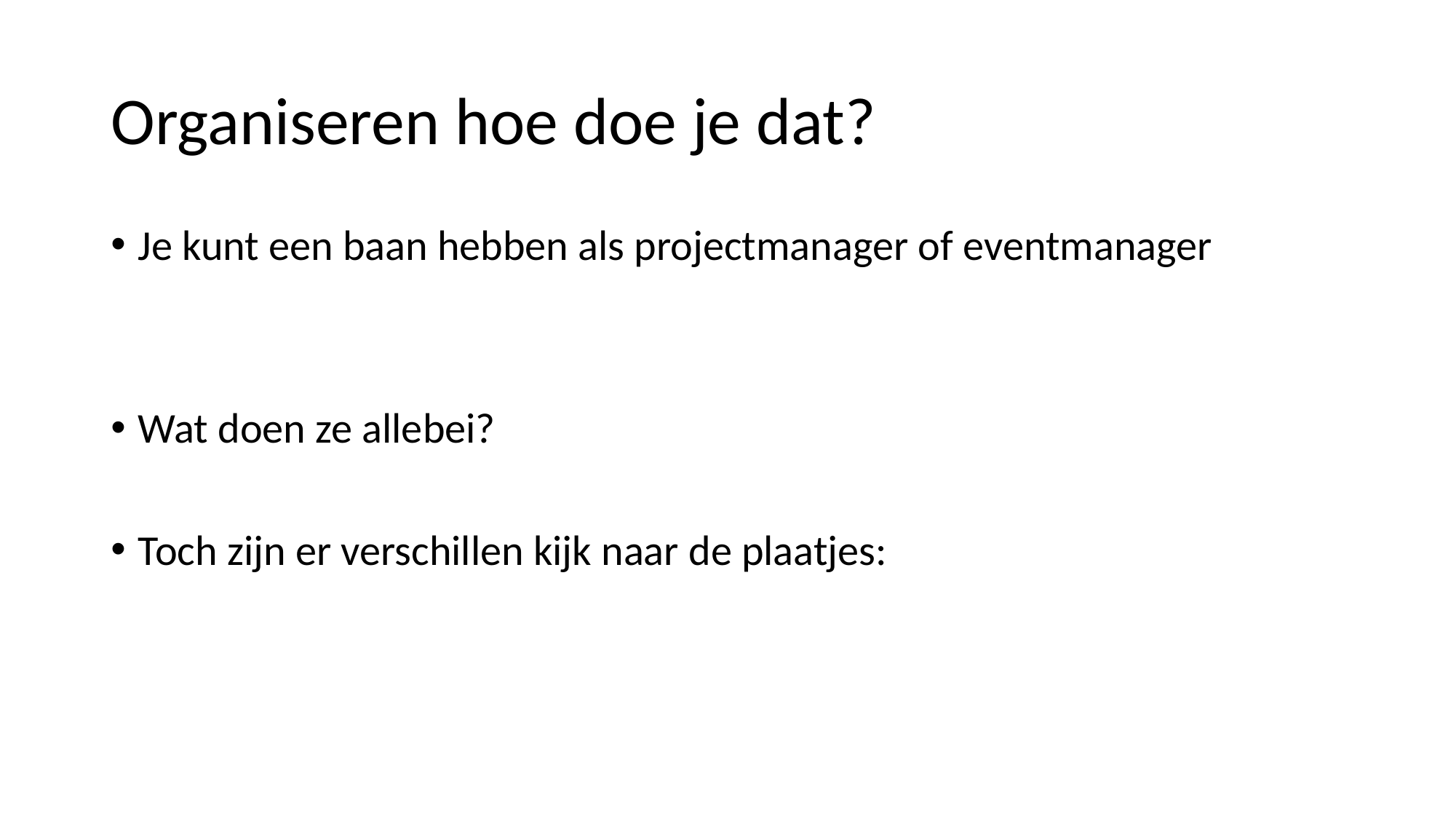

# Organiseren hoe doe je dat?
Je kunt een baan hebben als projectmanager of eventmanager

Wat doen ze allebei?

Toch zijn er verschillen kijk naar de plaatjes: